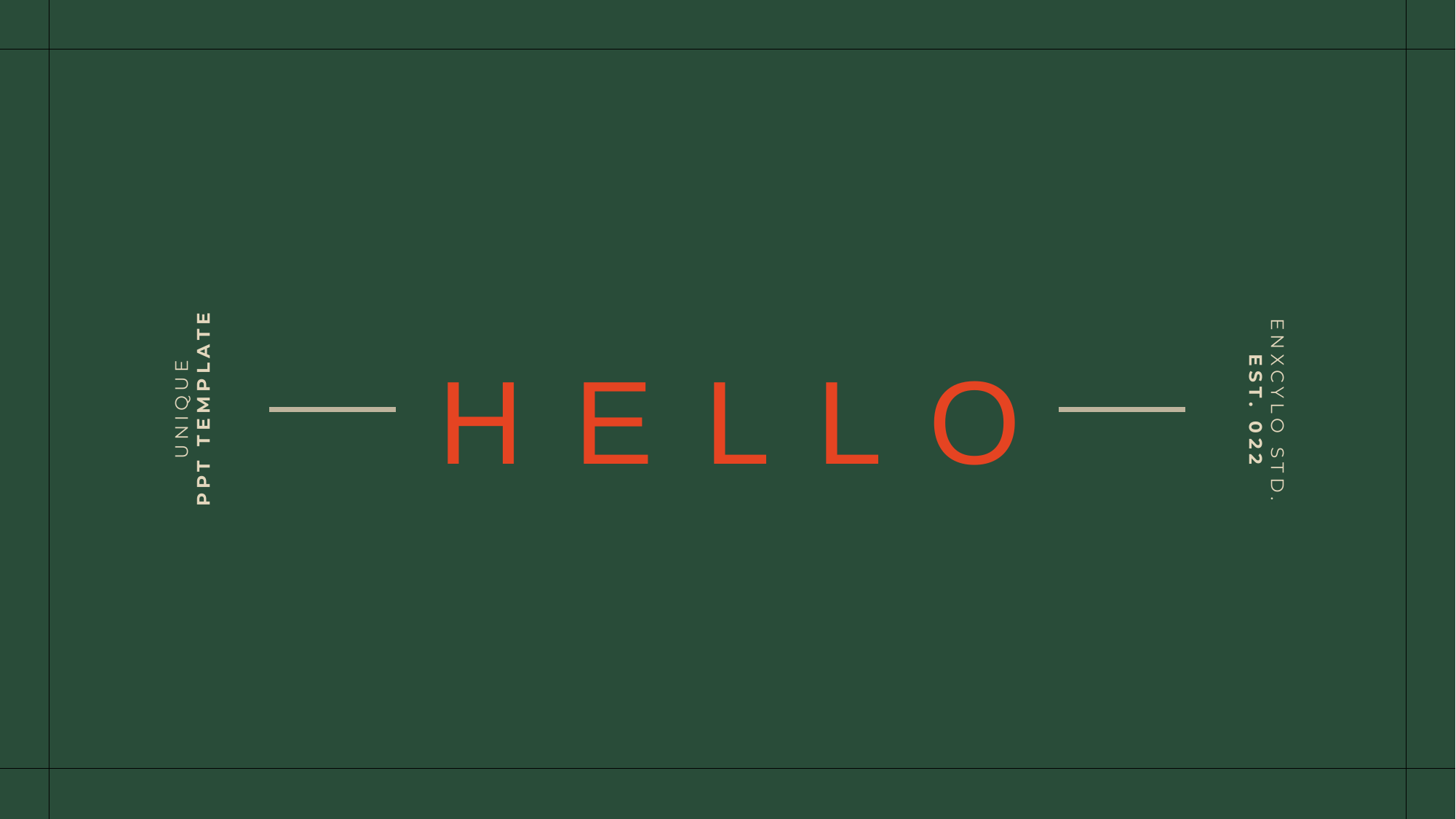

H E L L O
UNIQUE
PPT TEMPLATE
ENXCYLO STD.
EST. 022